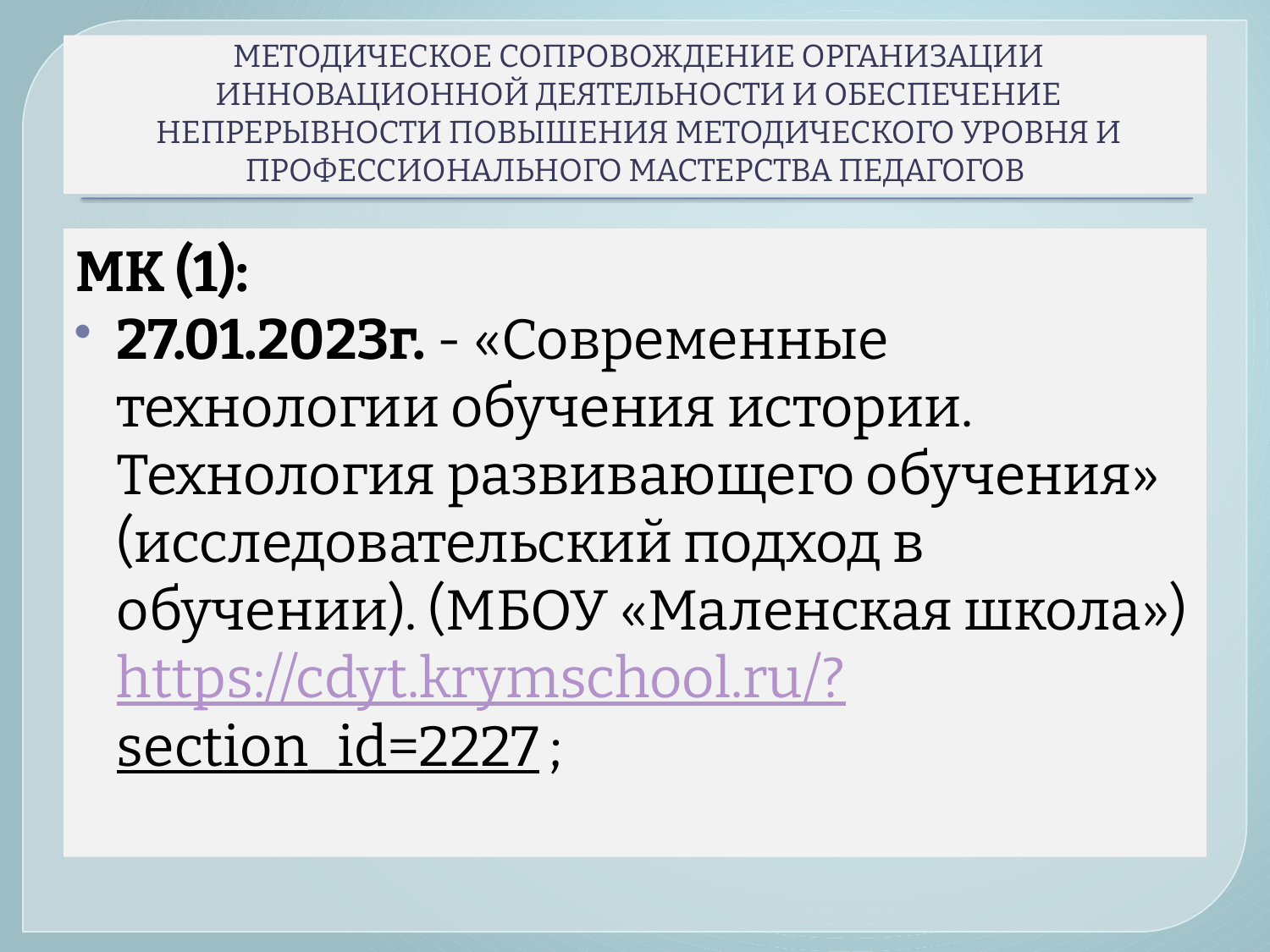

# МЕТОДИЧЕСКОЕ СОПРОВОЖДЕНИЕ ОРГАНИЗАЦИИ ИННОВАЦИОННОЙ ДЕЯТЕЛЬНОСТИ И ОБЕСПЕЧЕНИЕ НЕПРЕРЫВНОСТИ ПОВЫШЕНИЯ МЕТОДИЧЕСКОГО УРОВНЯ И ПРОФЕССИОНАЛЬНОГО МАСТЕРСТВА ПЕДАГОГОВ
МК (1):
27.01.2023г. - «Современные технологии обучения истории. Технология развивающего обучения» (исследовательский подход в обучении). (МБОУ «Маленская школа») https://cdyt.krymschool.ru/?section_id=2227 ;